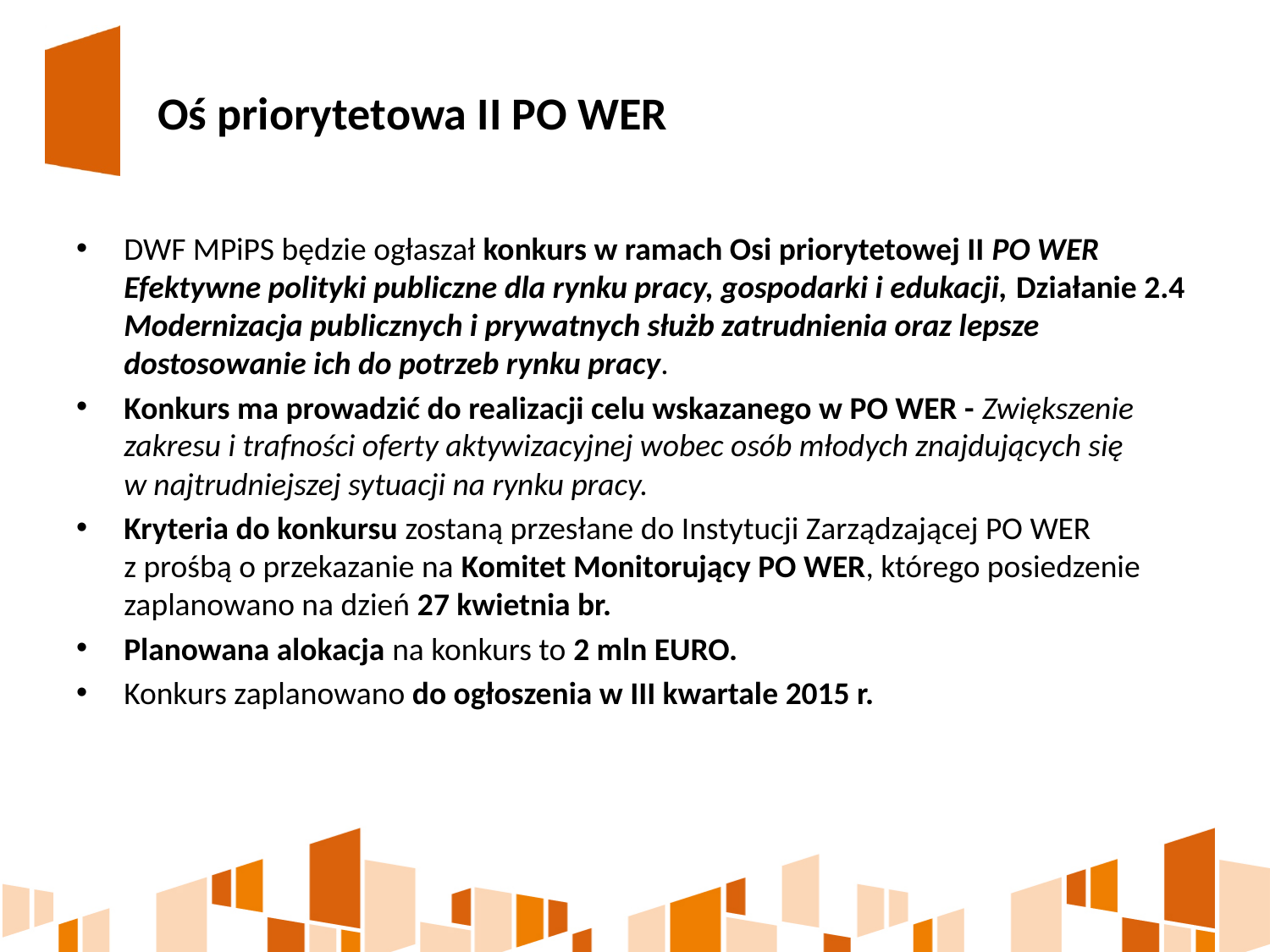

# Oś priorytetowa II PO WER
DWF MPiPS będzie ogłaszał konkurs w ramach Osi priorytetowej II PO WER Efektywne polityki publiczne dla rynku pracy, gospodarki i edukacji, Działanie 2.4  Modernizacja publicznych i prywatnych służb zatrudnienia oraz lepsze dostosowanie ich do potrzeb rynku pracy.
Konkurs ma prowadzić do realizacji celu wskazanego w PO WER - Zwiększenie zakresu i trafności oferty aktywizacyjnej wobec osób młodych znajdujących się
w najtrudniejszej sytuacji na rynku pracy.
Kryteria do konkursu zostaną przesłane do Instytucji Zarządzającej PO WER
z prośbą o przekazanie na Komitet Monitorujący PO WER, którego posiedzenie zaplanowano na dzień 27 kwietnia br.
Planowana alokacja na konkurs to 2 mln EURO.
Konkurs zaplanowano do ogłoszenia w III kwartale 2015 r.